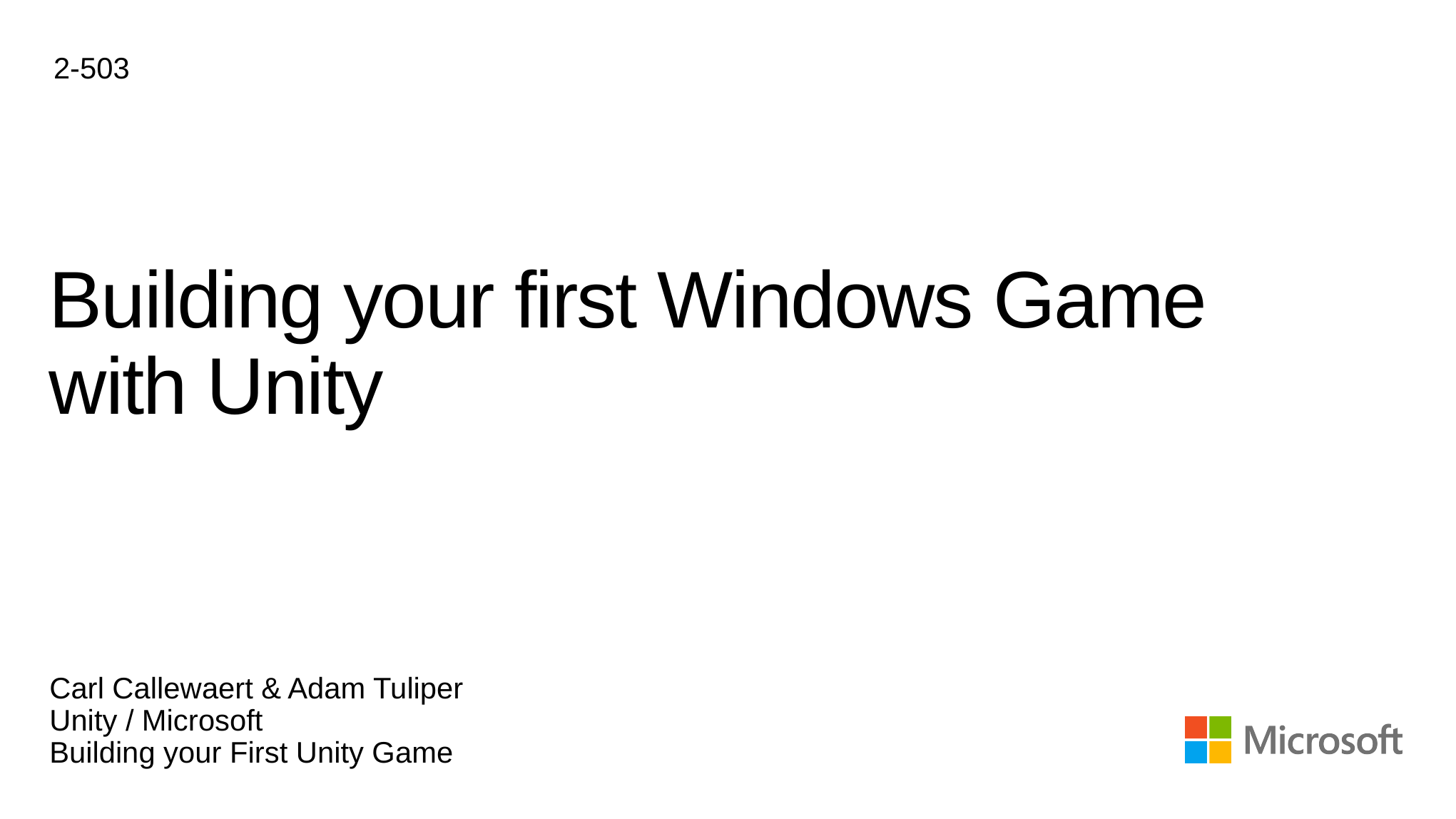

2-503
# Building your first Windows Game with Unity
Carl Callewaert & Adam Tuliper
Unity / Microsoft
Building your First Unity Game